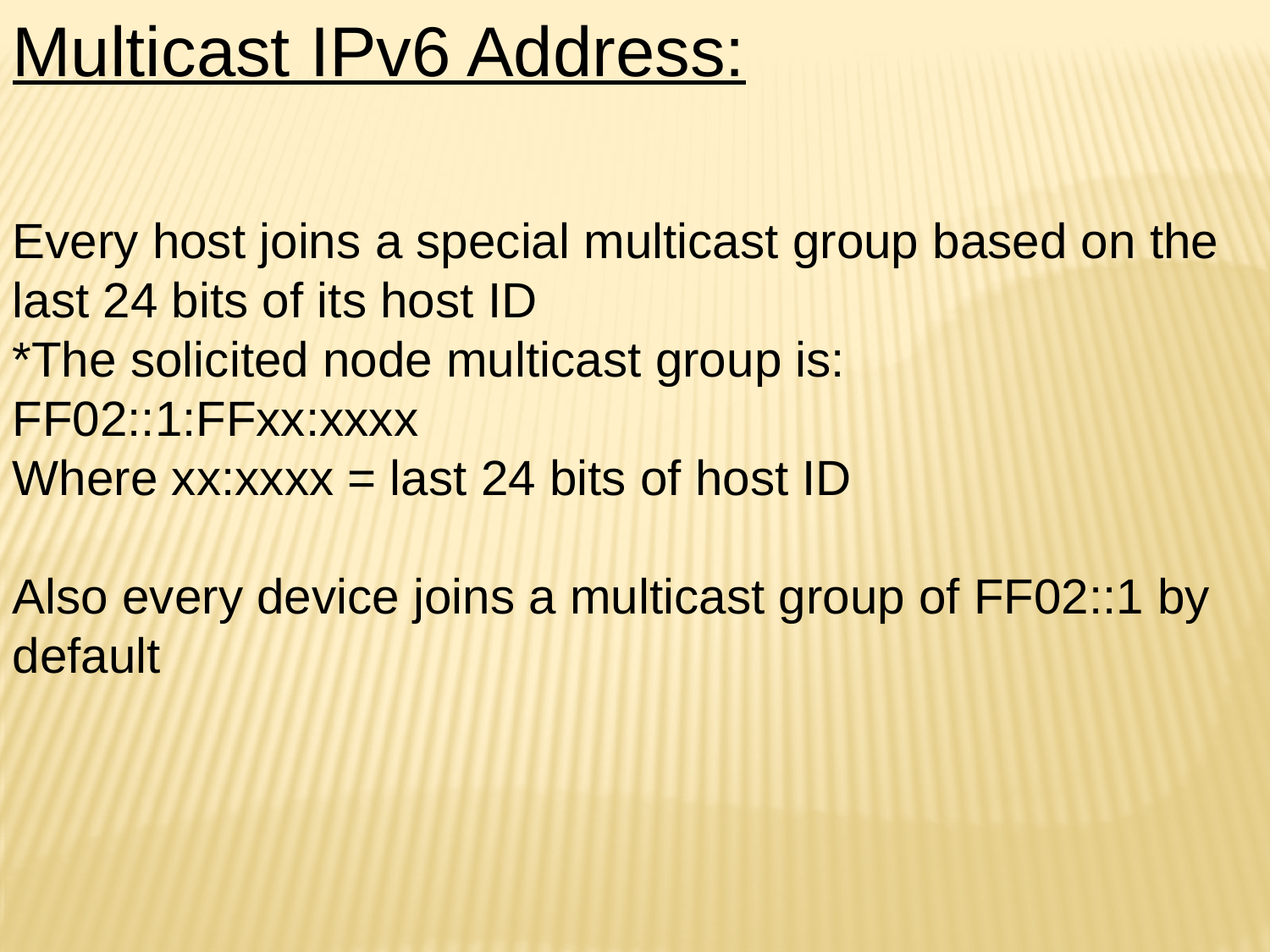

Multicast IPv6 Address:

Every host joins a special multicast group based on the last 24 bits of its host ID
*The solicited node multicast group is:
FF02::1:FFxx:xxxx
Where xx:xxxx = last 24 bits of host ID

Also every device joins a multicast group of FF02::1 by default